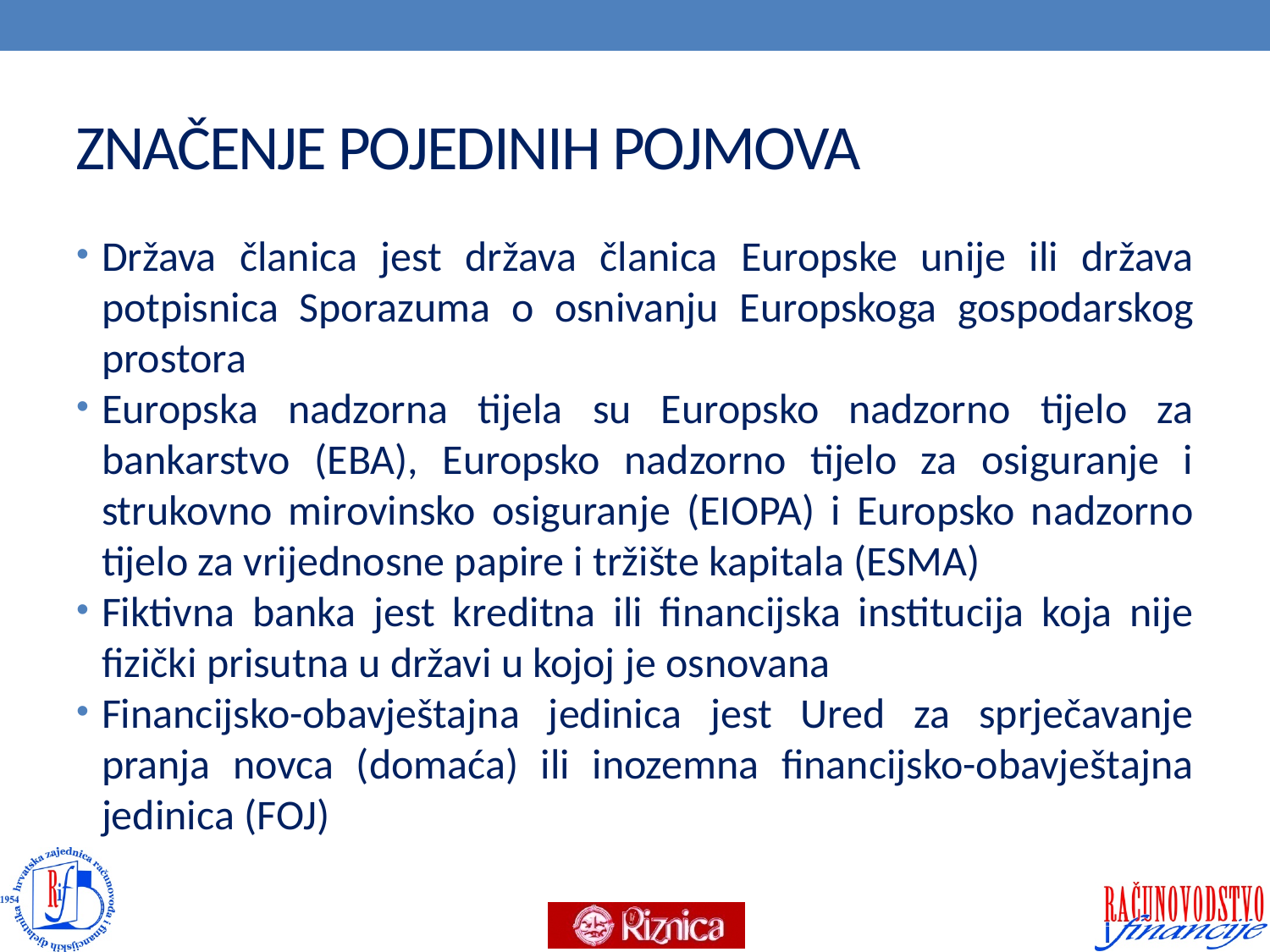

# ZNAČENJE POJEDINIH POJMOVA
Država članica jest država članica Europske unije ili država potpisnica Sporazuma o osnivanju Europskoga gospodarskog prostora
Europska nadzorna tijela su Europsko nadzorno tijelo za bankarstvo (EBA), Europsko nadzorno tijelo za osiguranje i strukovno mirovinsko osiguranje (EIOPA) i Europsko nadzorno tijelo za vrijednosne papire i tržište kapitala (ESMA)
Fiktivna banka jest kreditna ili financijska institucija koja nije fizički prisutna u državi u kojoj je osnovana
Financijsko-obavještajna jedinica jest Ured za sprječavanje pranja novca (domaća) ili inozemna financijsko-obavještajna jedinica (FOJ)